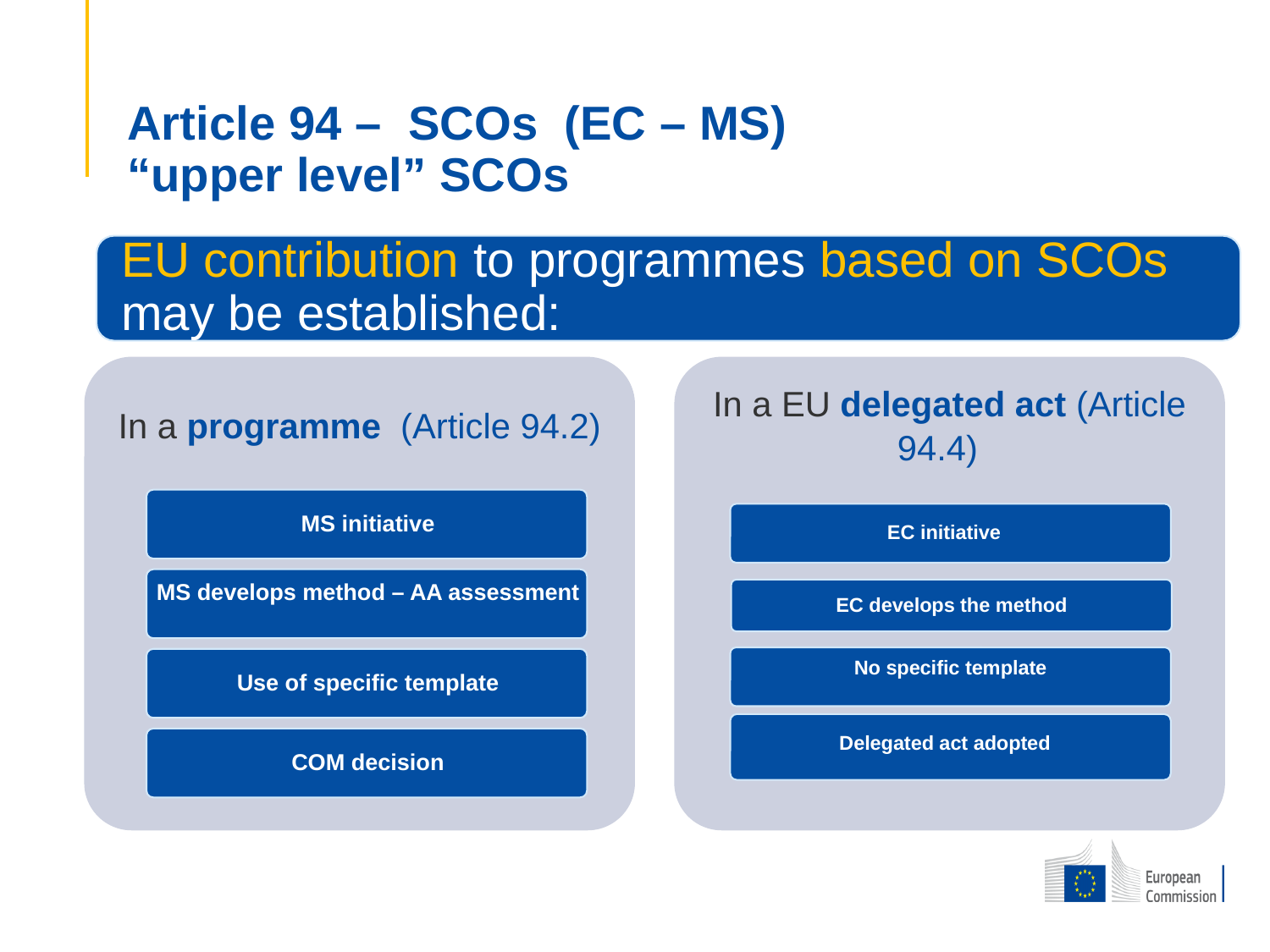

# Article 94 –  SCOs  (EC – MS) “upper level” SCOs
EU contribution to programmes based on SCOs may be established:
In a programme  (Article 94.2)
MS initiative
MS develops method – AA assessment

Use of specific template
COM decision
In a EU delegated act (Article 94.4)

EC initiative

EC develops the method

No specific template

Delegated act adopted